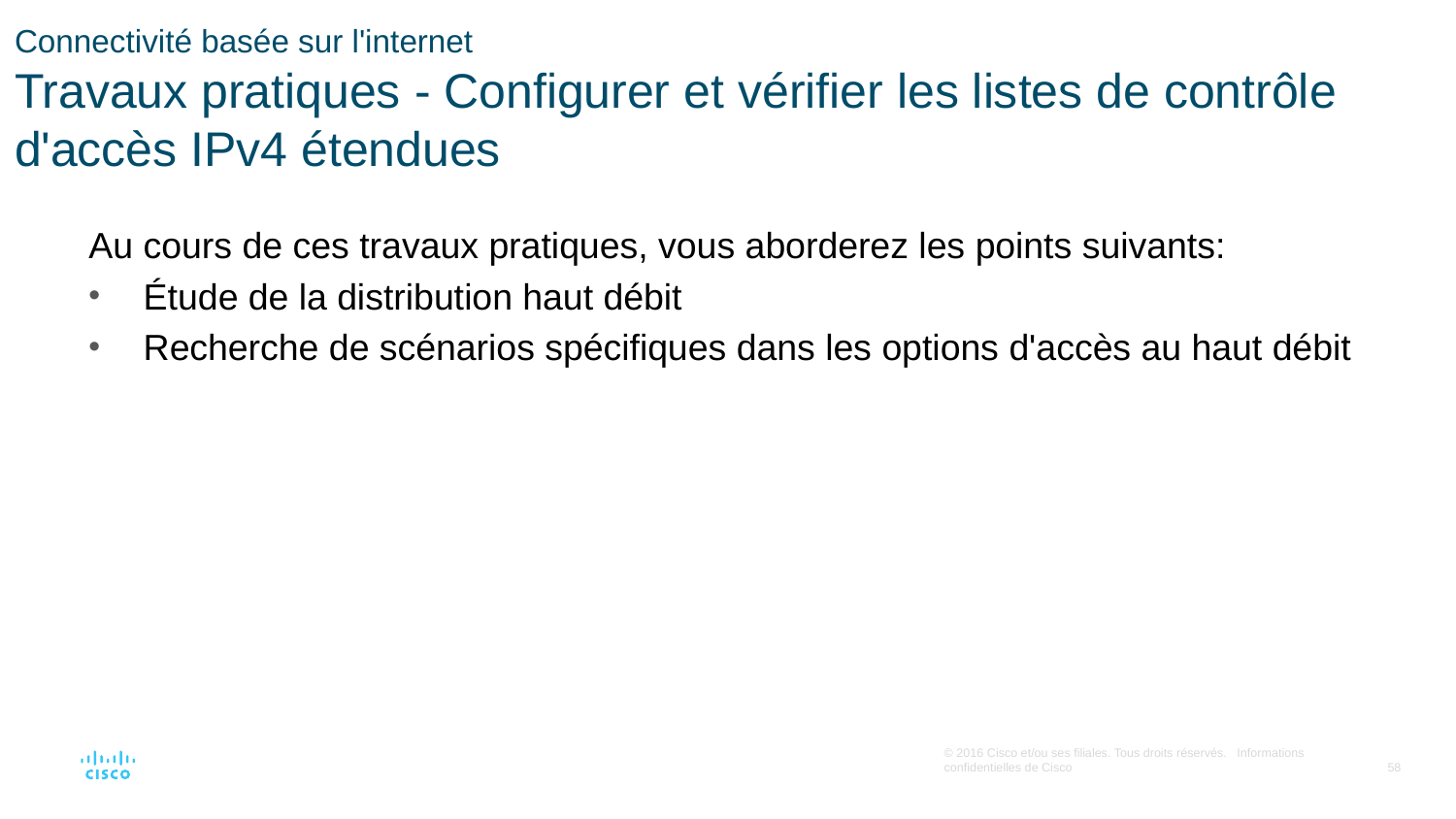

# Connectivité basée sur l'internet Travaux pratiques - Configurer et vérifier les listes de contrôle d'accès IPv4 étendues
Au cours de ces travaux pratiques, vous aborderez les points suivants:
Étude de la distribution haut débit
Recherche de scénarios spécifiques dans les options d'accès au haut débit